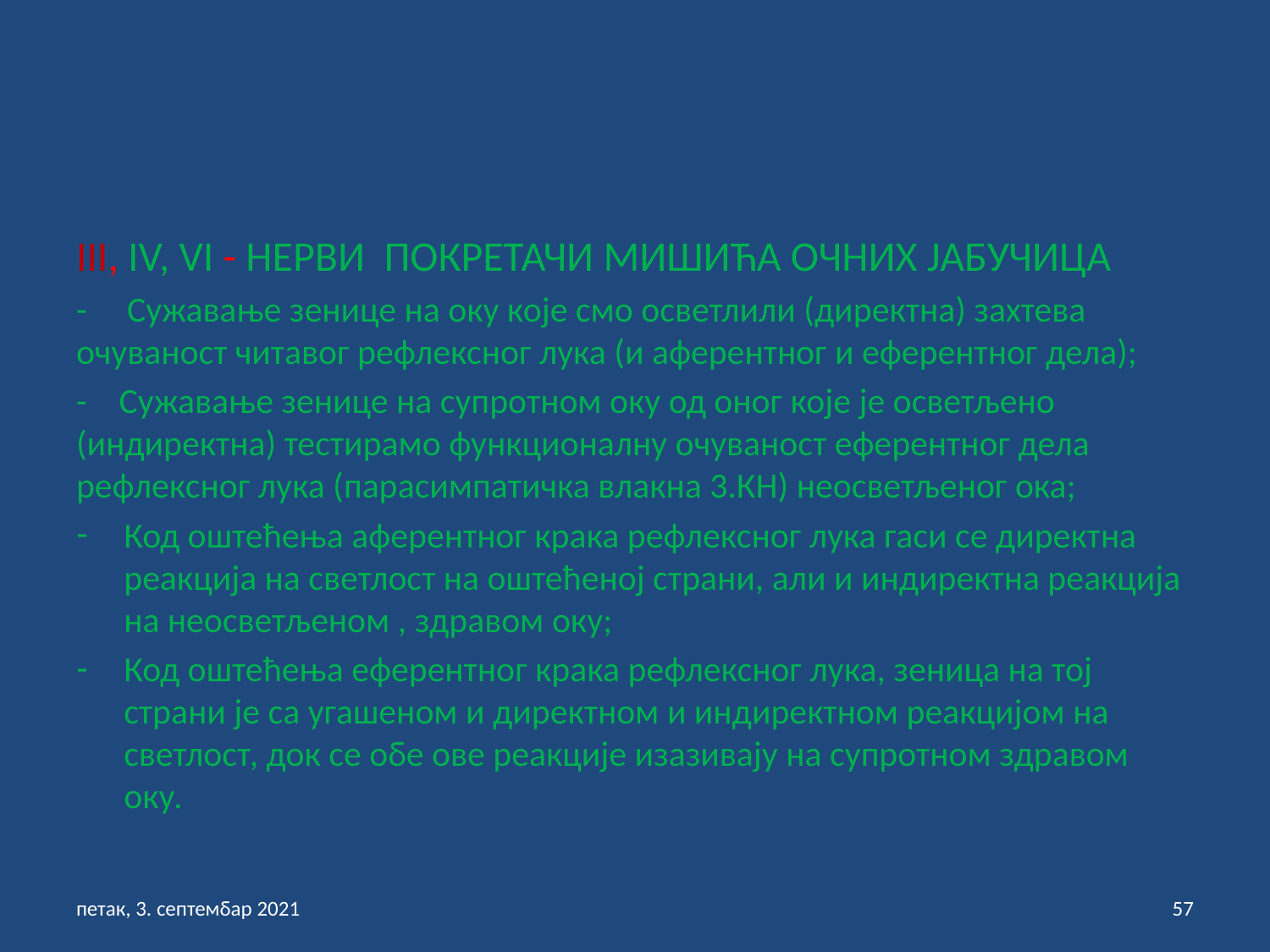

III, IV, VI - НЕРВИ  ПОКРЕТАЧИ МИШИЋА ОЧНИХ ЈАБУЧИЦА
-     Сужавање зенице на оку које смо осветлили (директна) захтева очуваност читавог рефлексног лука (и аферентног и еферентног дела);
-    Сужавање зенице на супротном оку од оног које је осветљено (индиректна) тестирамо функционалну очуваност еферентног дела рефлексног лука (парасимпатичка влакна 3.КН) неосветљеног ока;
Код оштећења аферентног крака рефлексног лука гаси се директна реакција на светлост на оштећеној страни, али и индиректна реакција на неосветљеном , здравом оку;
Код оштећења еферентног крака рефлексног лука, зеница на тој страни је са угашеном и директном и индиректном реакцијом на светлост, док се обе ове реакције изазивају на супротном здравом оку.

петак, 3. септембар 2021
57